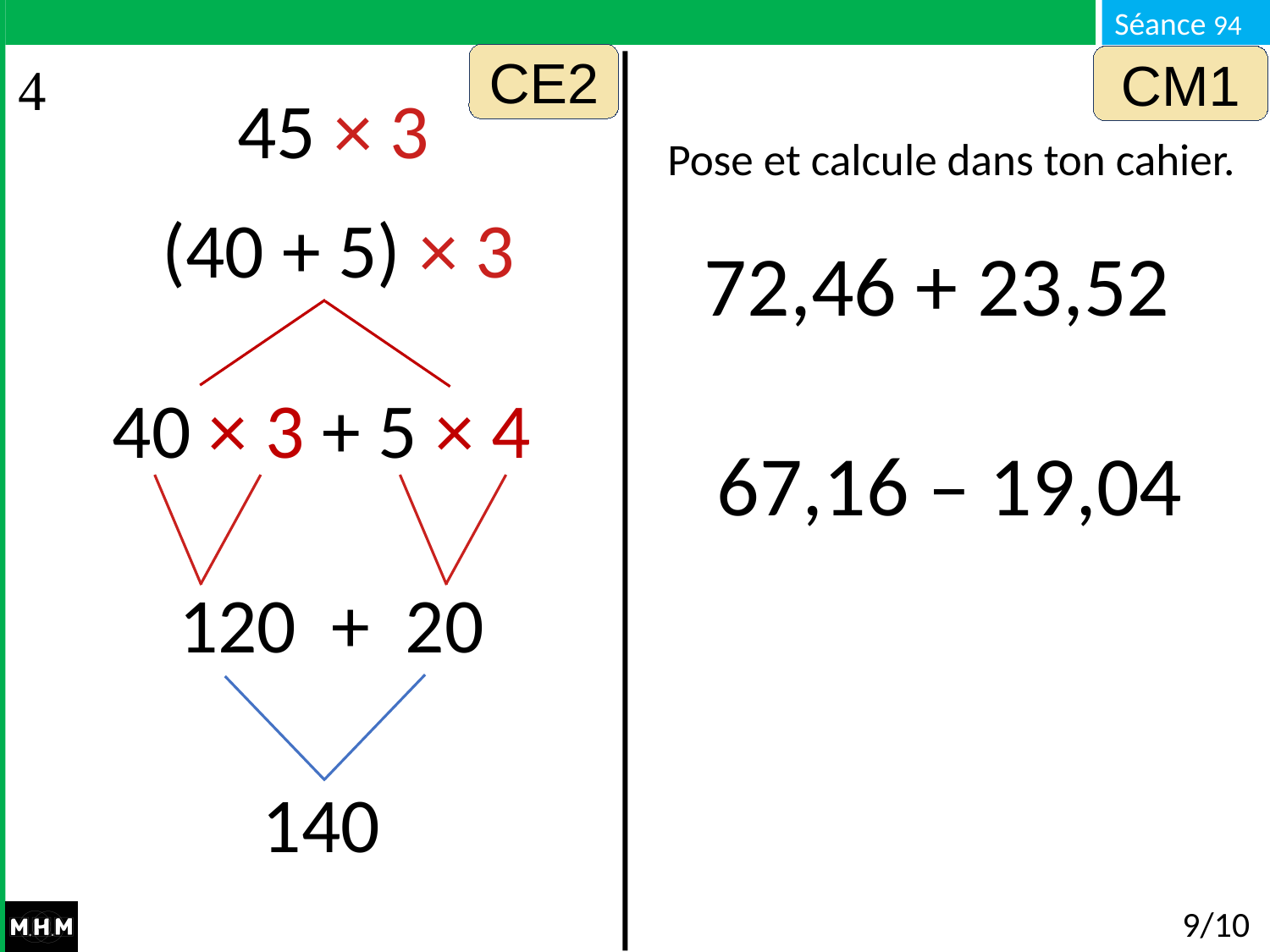

CE2
CM1

45 × 3
Pose et calcule dans ton cahier.
(40 + 5) × 3
72,46 + 23,52
40 × 3 + 5 × 4
67,16 – 19,04
120  +  20
140
# 9/10